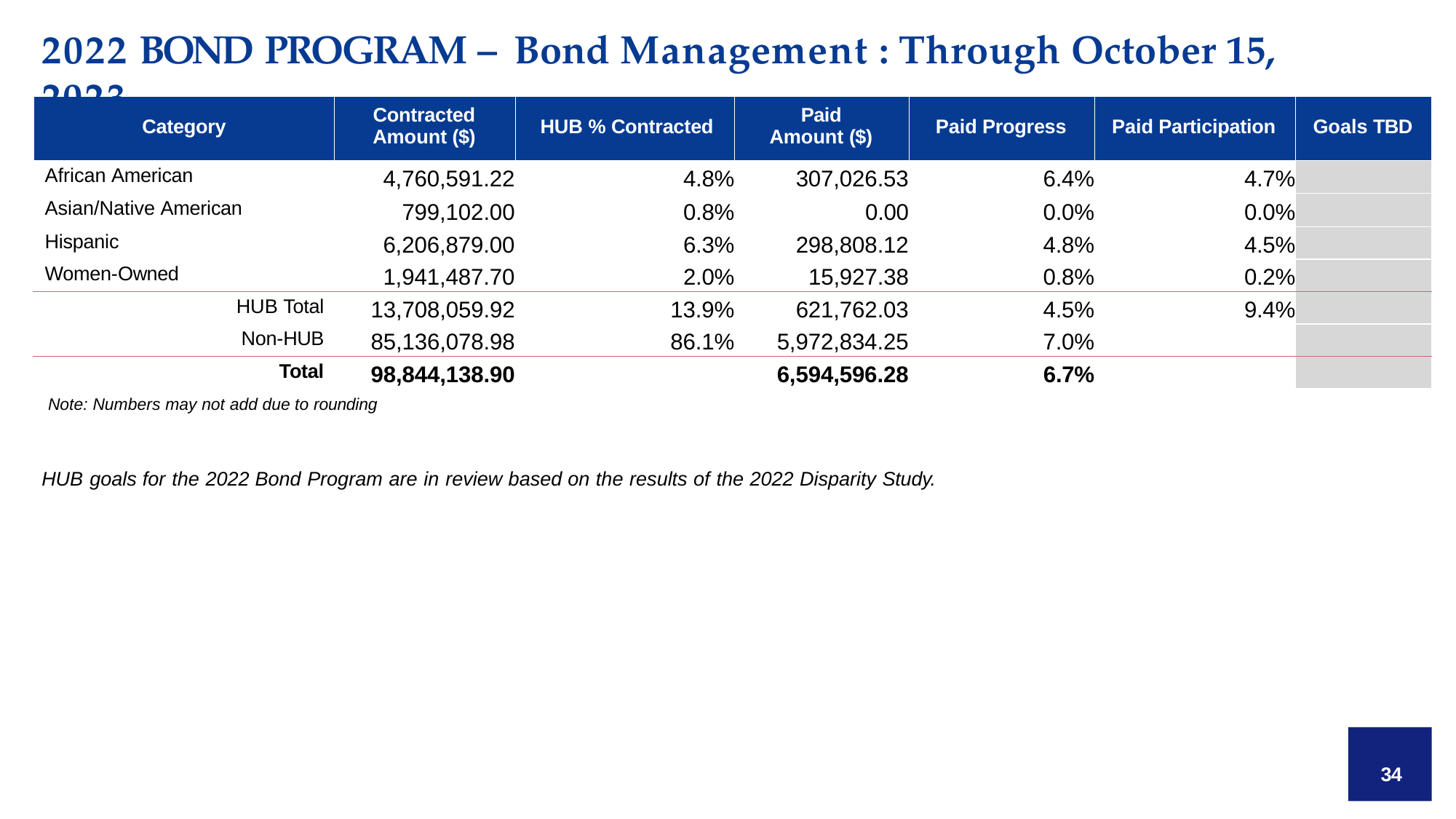

# 2022 BOND PROGRAM – Bond Management : Through October 15, 2023
| Category | Contracted Amount ($) | HUB % Contracted | Paid Amount ($) | Paid Progress | Paid Participation | Goals TBD |
| --- | --- | --- | --- | --- | --- | --- |
| African American | 4,760,591.22 | 4.8% | 307,026.53 | 6.4% | 4.7% |  |
| Asian/Native American | 799,102.00 | 0.8% | 0.00 | 0.0% | 0.0% |  |
| Hispanic | 6,206,879.00 | 6.3% | 298,808.12 | 4.8% | 4.5% |  |
| Women-Owned | 1,941,487.70 | 2.0% | 15,927.38 | 0.8% | 0.2% |  |
| HUB Total | 13,708,059.92 | 13.9% | 621,762.03 | 4.5% | 9.4% |  |
| Non-HUB | 85,136,078.98 | 86.1% | 5,972,834.25 | 7.0% |  |  |
| Total | 98,844,138.90 |  | 6,594,596.28 | 6.7% |  |  |
| Note: Numbers may not add due to rounding |  |  |  |  |  |  |
HUB goals for the 2022 Bond Program are in review based on the results of the 2022 Disparity Study.

34